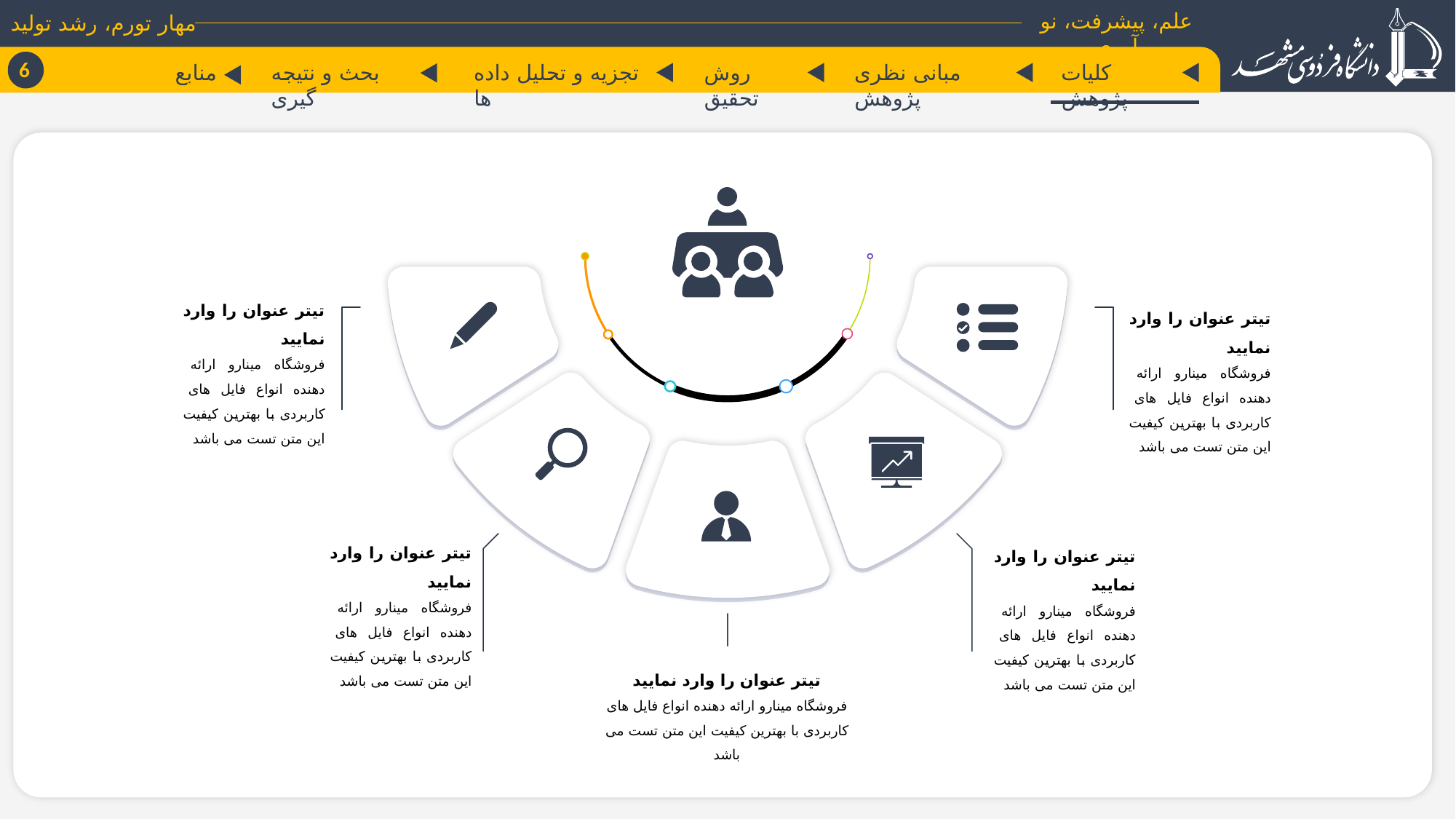

علم، پیشرفت، نو آوری
مهار تورم، رشد تولید

6

منابع
بحث و نتیجه گیری
تجزیه و تحلیل داده ها
روش تحقیق
مبانی نظری پژوهش
کلیات پژوهش

تیتر عنوان را وارد نمایید
فروشگاه مینارو ارائه دهنده انواع فایل های کاربردی با بهترین کیفیت این متن تست می باشد
تیتر عنوان را وارد نمایید
فروشگاه مینارو ارائه دهنده انواع فایل های کاربردی با بهترین کیفیت این متن تست می باشد

تیتر عنوان را وارد نمایید
فروشگاه مینارو ارائه دهنده انواع فایل های کاربردی با بهترین کیفیت این متن تست می باشد
تیتر عنوان را وارد نمایید
فروشگاه مینارو ارائه دهنده انواع فایل های کاربردی با بهترین کیفیت این متن تست می باشد

تیتر عنوان را وارد نمایید
فروشگاه مینارو ارائه دهنده انواع فایل های کاربردی با بهترین کیفیت این متن تست می باشد